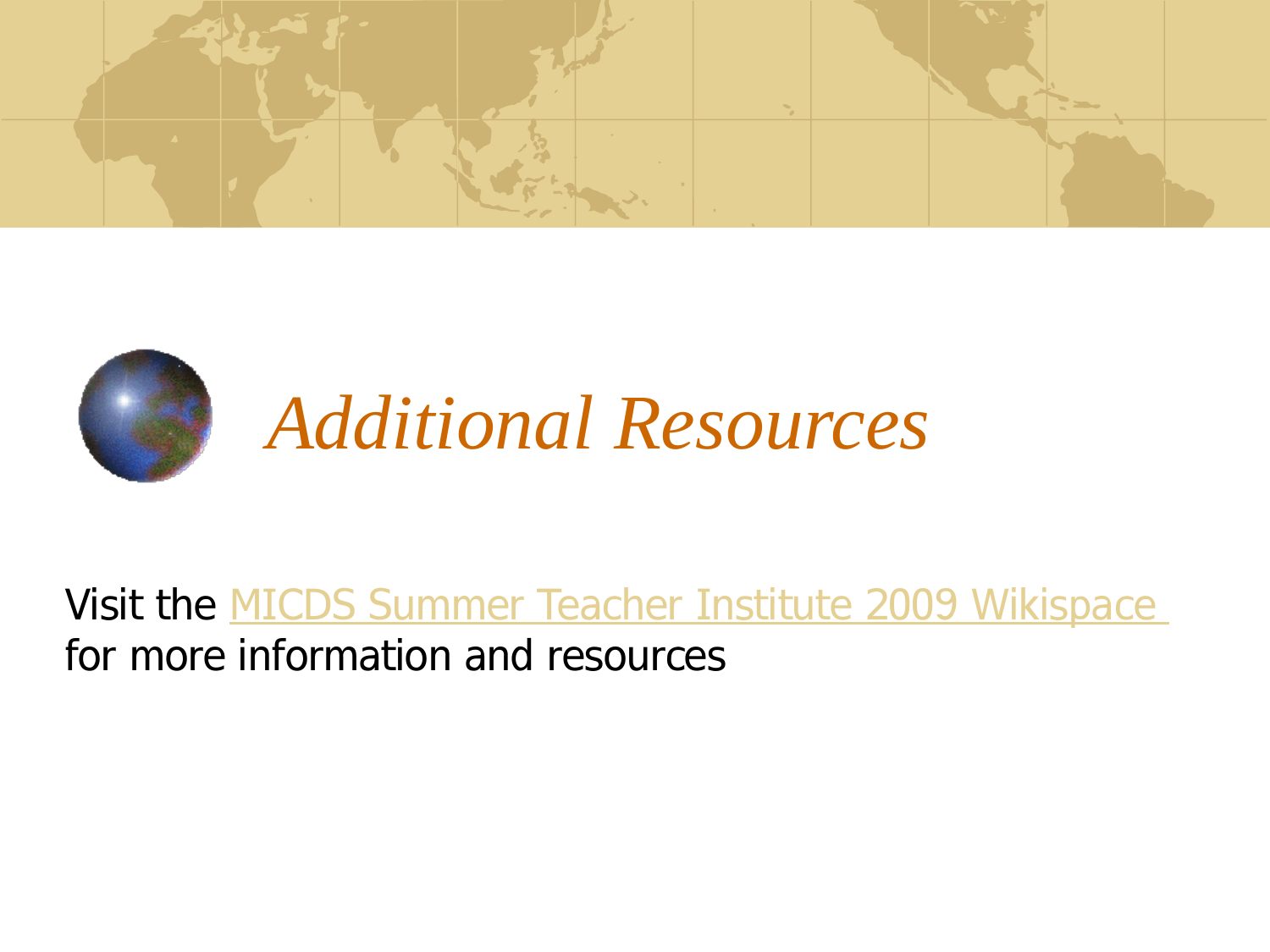

# Additional Resources
Visit the MICDS Summer Teacher Institute 2009 Wikispace
for more information and resources